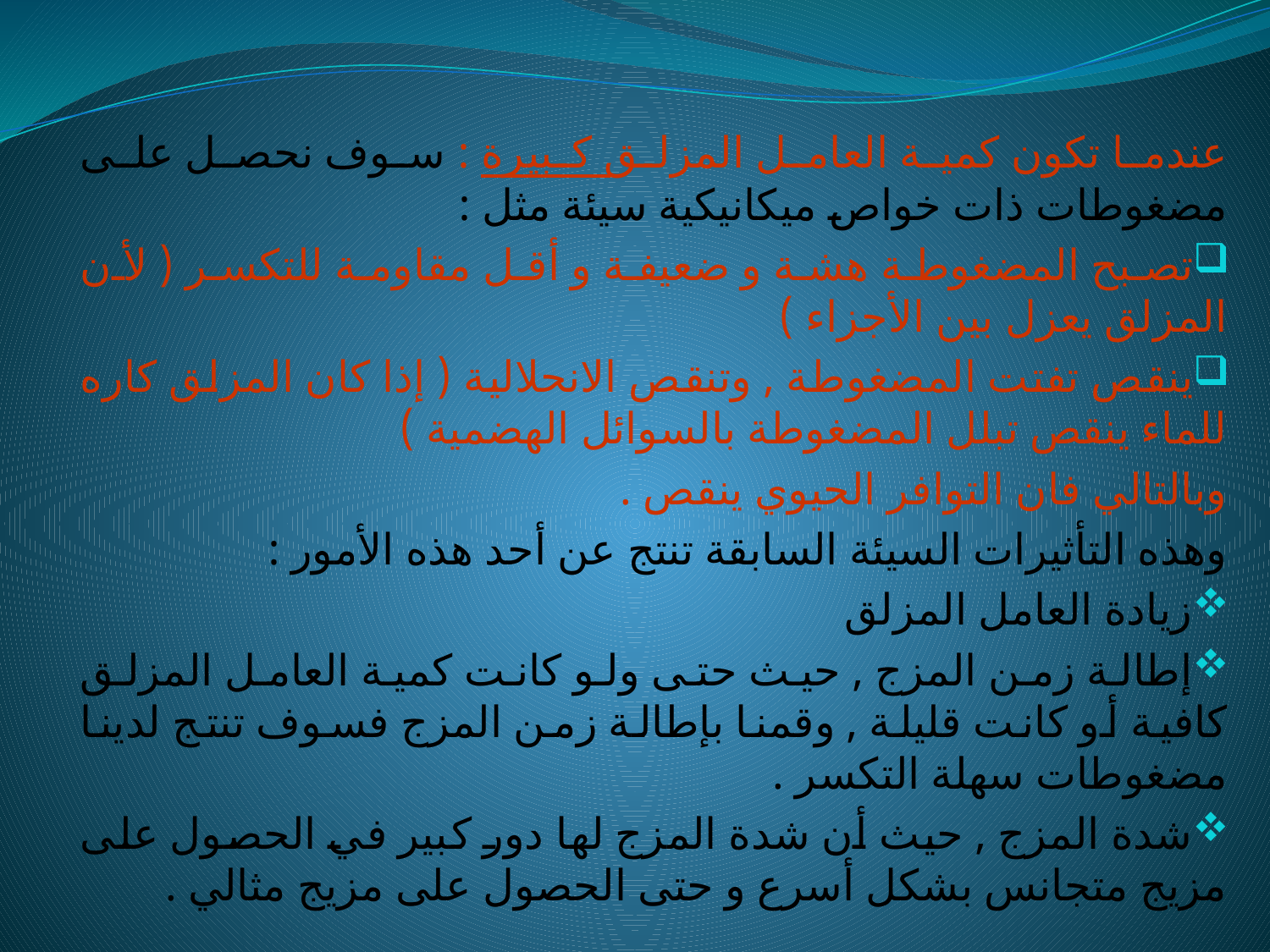

عندما تكون كمية العامل المزلق كبيرة : سوف نحصل على مضغوطات ذات خواص ميكانيكية سيئة مثل :
تصبح المضغوطة هشة و ضعيفة و أقل مقاومة للتكسر ( لأن المزلق يعزل بين الأجزاء )
ينقص تفتت المضغوطة , وتنقص الانحلالية ( إذا كان المزلق كاره للماء ينقص تبلل المضغوطة بالسوائل الهضمية )
وبالتالي فان التوافر الحيوي ينقص .
وهذه التأثيرات السيئة السابقة تنتج عن أحد هذه الأمور :
زيادة العامل المزلق
إطالة زمن المزج , حيث حتى ولو كانت كمية العامل المزلق كافية أو كانت قليلة , وقمنا بإطالة زمن المزج فسوف تنتج لدينا مضغوطات سهلة التكسر .
شدة المزج , حيث أن شدة المزج لها دور كبير في الحصول على مزيج متجانس بشكل أسرع و حتى الحصول على مزيج مثالي .